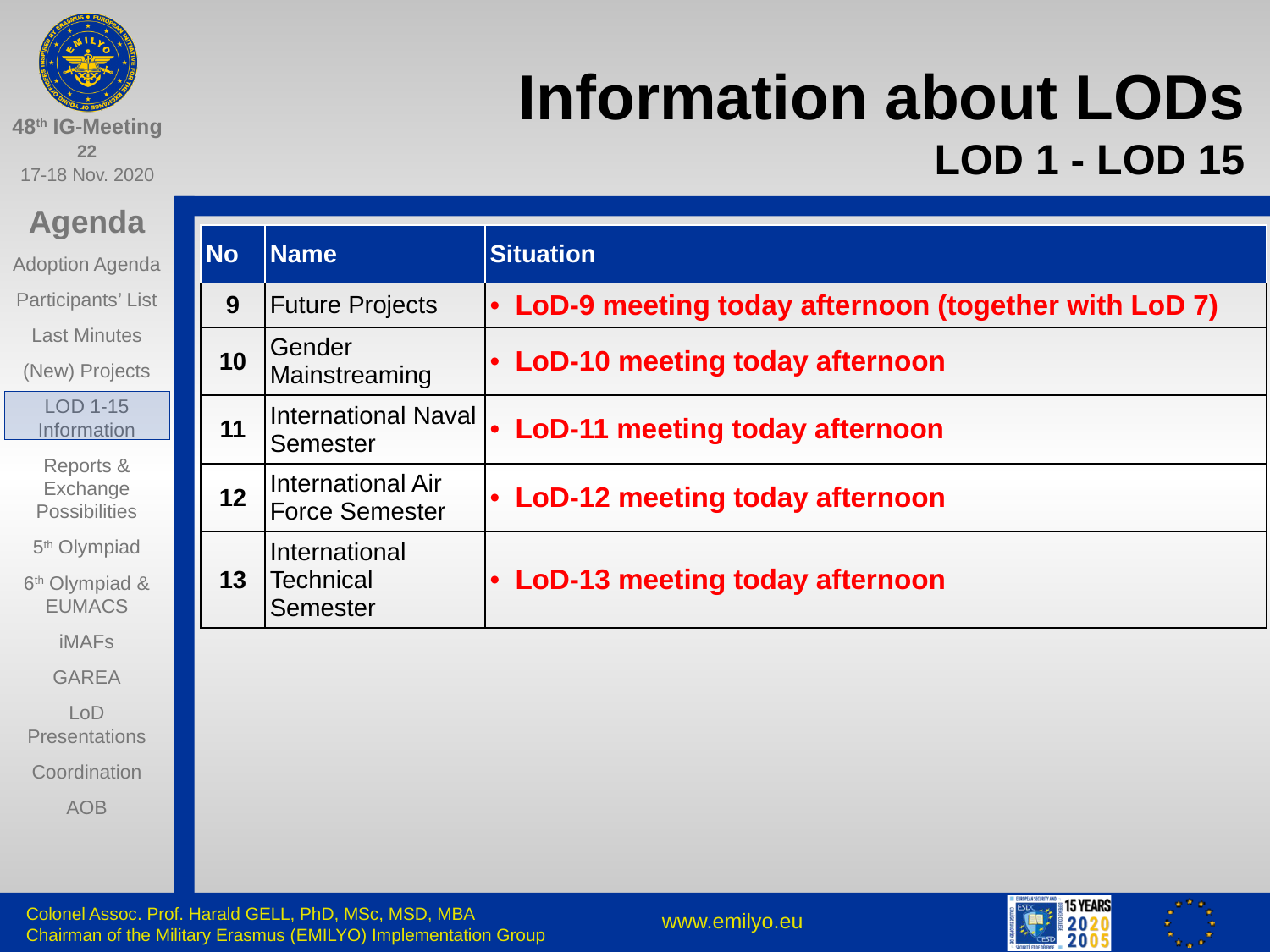

# Information about LODs LOD 1 - LOD 15
| No | Name | Situation |
| --- | --- | --- |
| 9 | Future Projects | LoD-9 meeting today afternoon (together with LoD 7) |
| 10 | Gender Mainstreaming | LoD-10 meeting today afternoon |
| 11 | International Naval Semester | LoD-11 meeting today afternoon |
| 12 | International Air Force Semester | LoD-12 meeting today afternoon |
| 13 | International Technical Semester | LoD-13 meeting today afternoon |